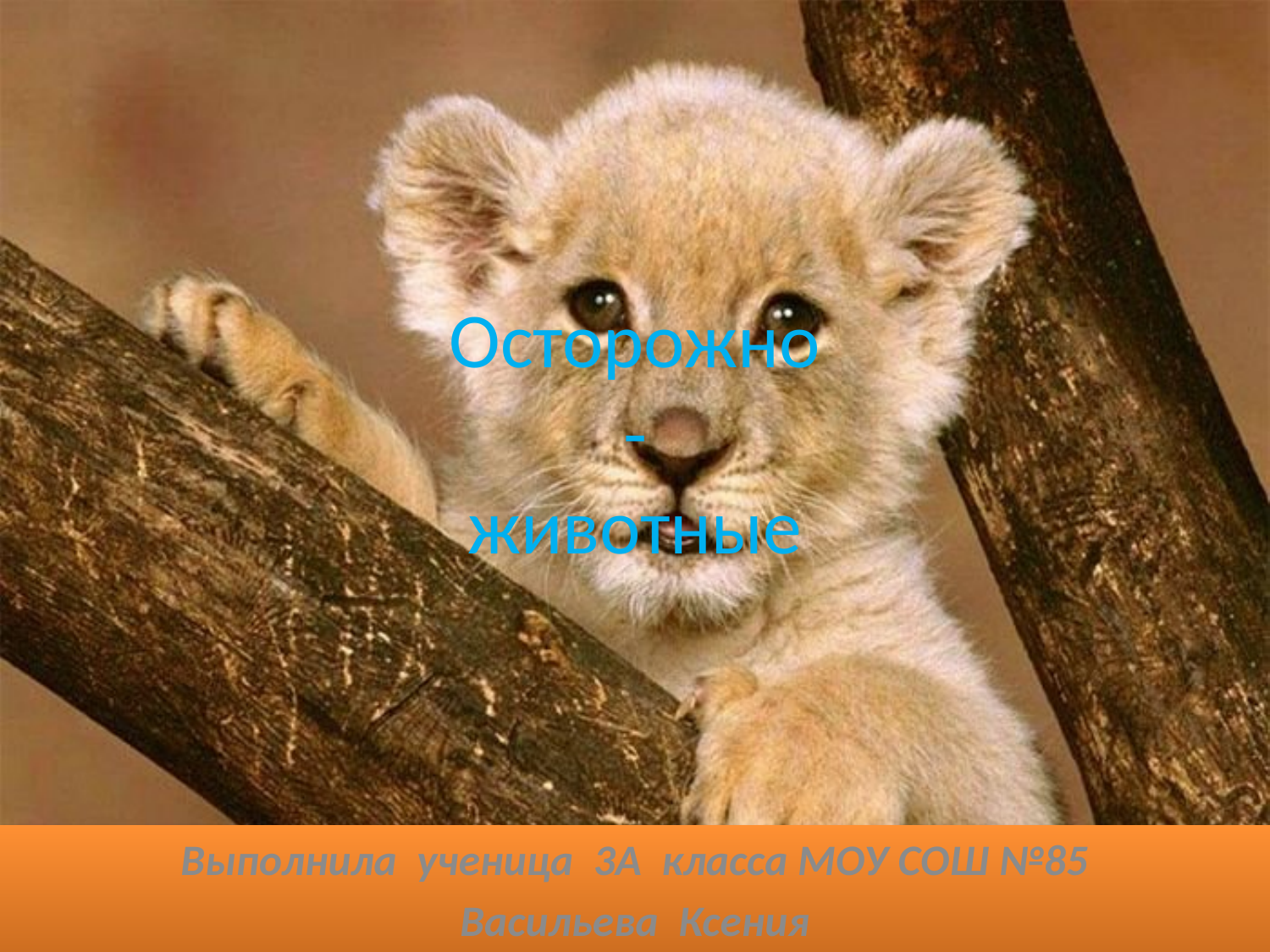

# Осторожно - животные
Выполнила  ученица  3А  класса МОУ СОШ №85
Васильева  Ксения